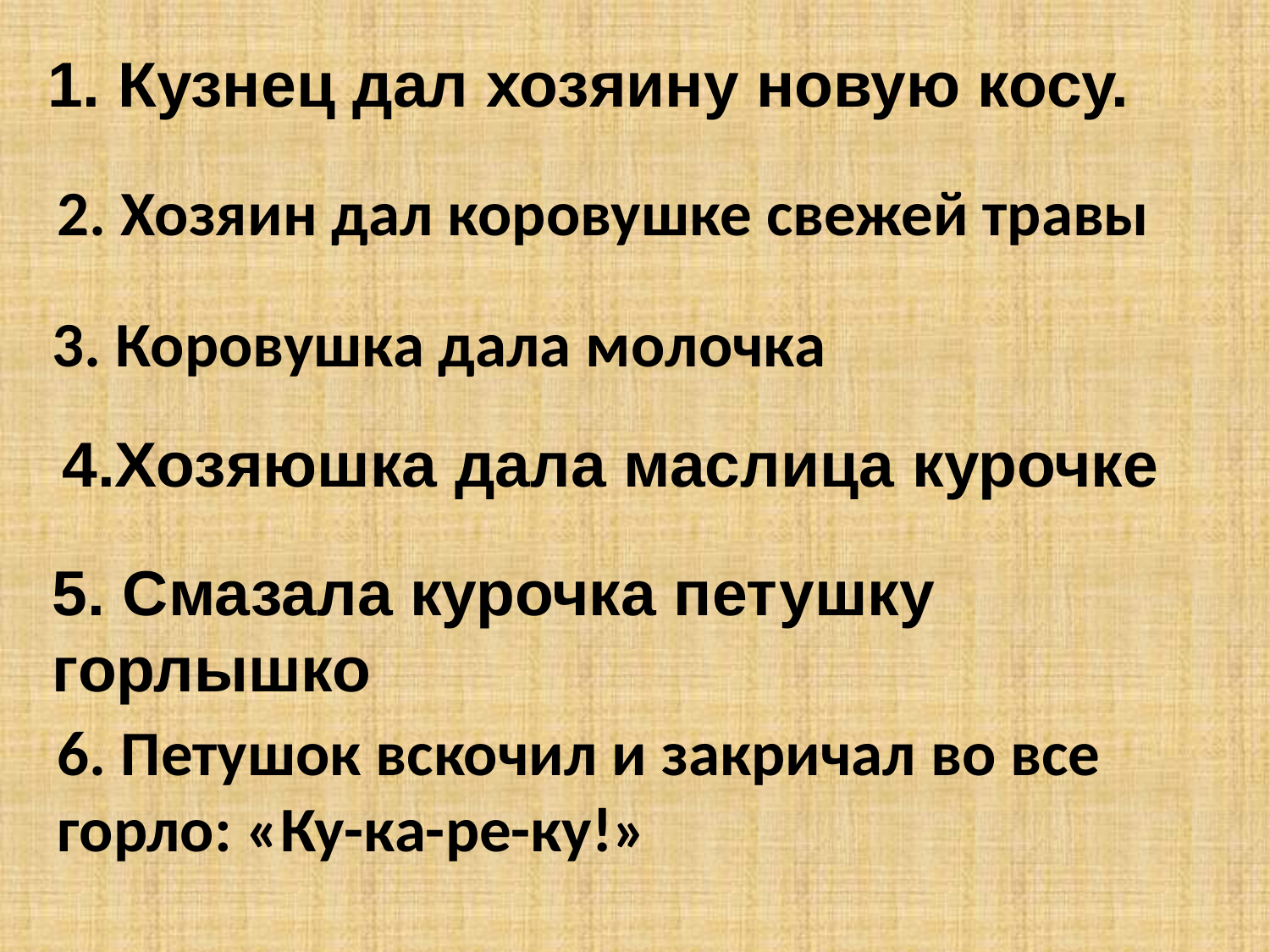

1. Кузнец дал хозяину новую косу.
2. Хозяин дал коровушке свежей травы
3. Коровушка дала молочка
4.Хозяюшка дала маслица курочке
5. Смазала курочка петушку горлышко
6. Петушок вскочил и закричал во все горло: «Ку-ка-ре-ку!»